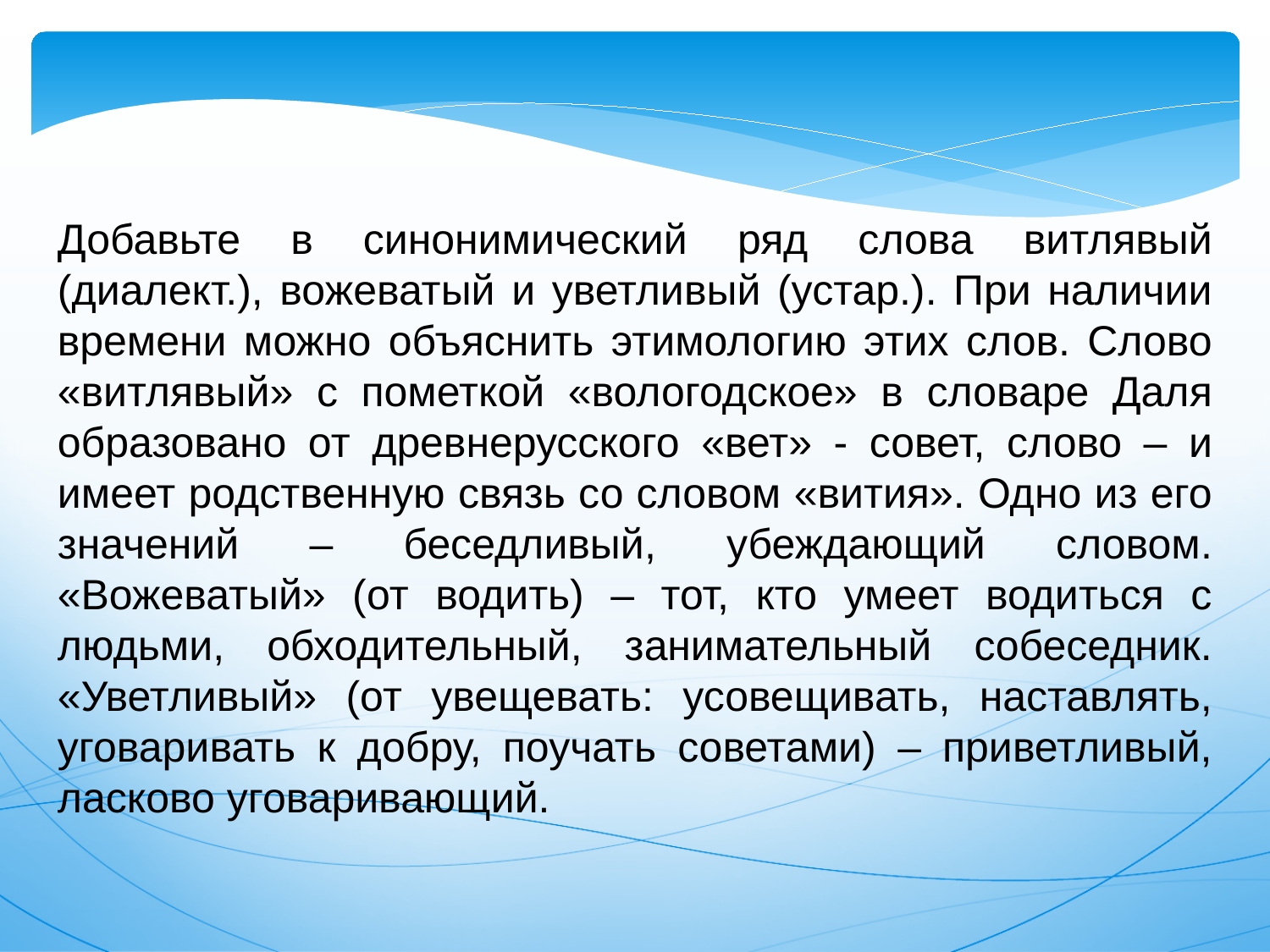

Добавьте в синонимический ряд слова витлявый (диалект.), вожеватый и уветливый (устар.). При наличии времени можно объяснить этимологию этих слов. Слово «витлявый» с пометкой «вологодское» в словаре Даля образовано от древнерусского «вет» - совет, слово – и имеет родственную связь со словом «вития». Одно из его значений – беседливый, убеждающий словом. «Вожеватый» (от водить) – тот, кто умеет водиться с людьми, обходительный, занимательный собеседник. «Уветливый» (от увещевать: усовещивать, наставлять, уговаривать к добру, поучать советами) – приветливый, ласково уговаривающий.